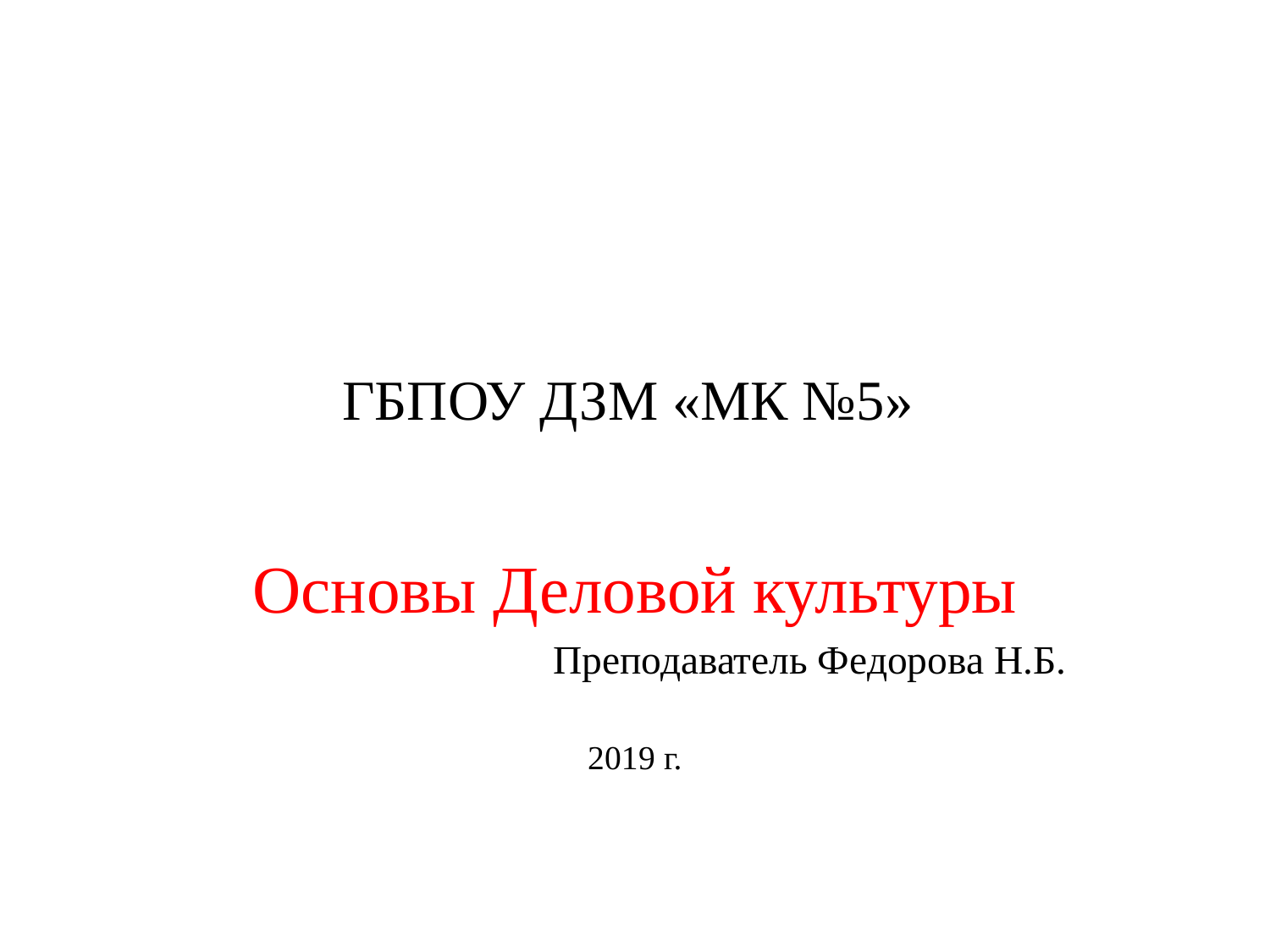

# ГБПОУ ДЗМ «МК №5»
Основы Деловой культуры
Преподаватель Федорова Н.Б.

2019 г.